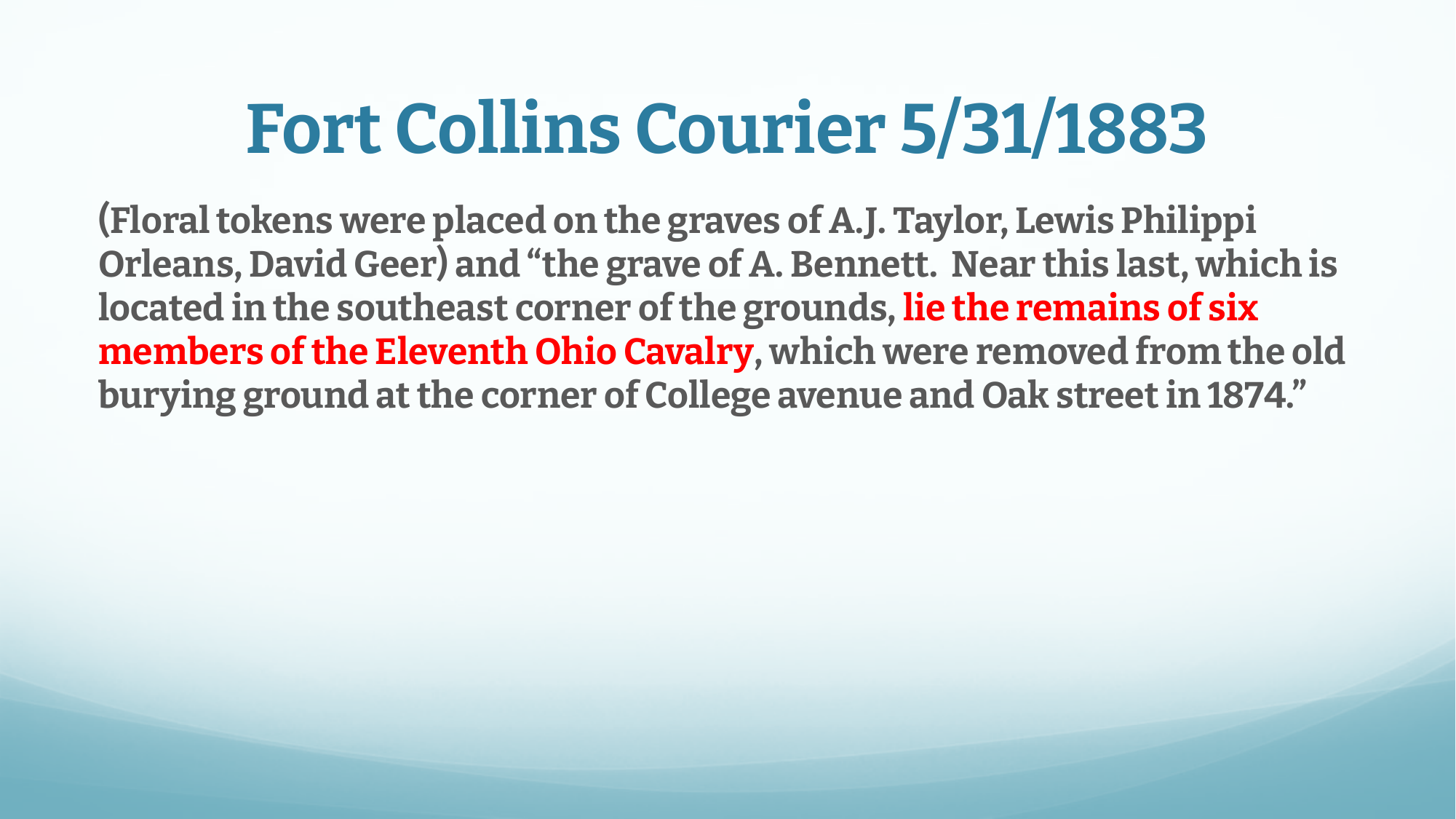

# Fort Collins Courier 5/31/1883
(Floral tokens were placed on the graves of A.J. Taylor, Lewis Philippi Orleans, David Geer) and “the grave of A. Bennett.  Near this last, which is located in the southeast corner of the grounds, lie the remains of six members of the Eleventh Ohio Cavalry, which were removed from the old burying ground at the corner of College avenue and Oak street in 1874.”